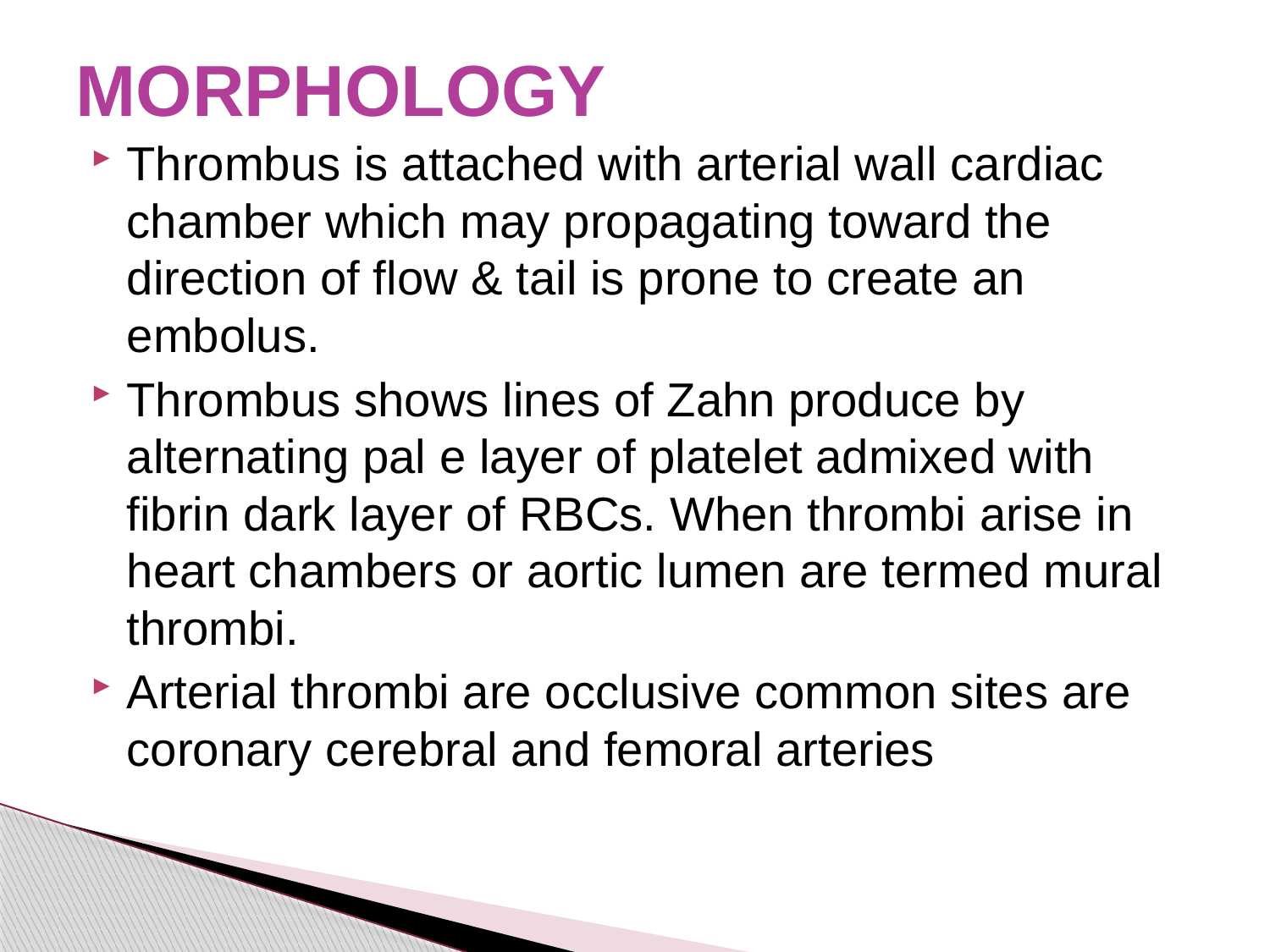

# MORPHOLOGY
Thrombus is attached with arterial wall cardiac chamber which may propagating toward the direction of flow & tail is prone to create an embolus.
Thrombus shows lines of Zahn produce by alternating pal e layer of platelet admixed with fibrin dark layer of RBCs. When thrombi arise in heart chambers or aortic lumen are termed mural thrombi.
Arterial thrombi are occlusive common sites are coronary cerebral and femoral arteries